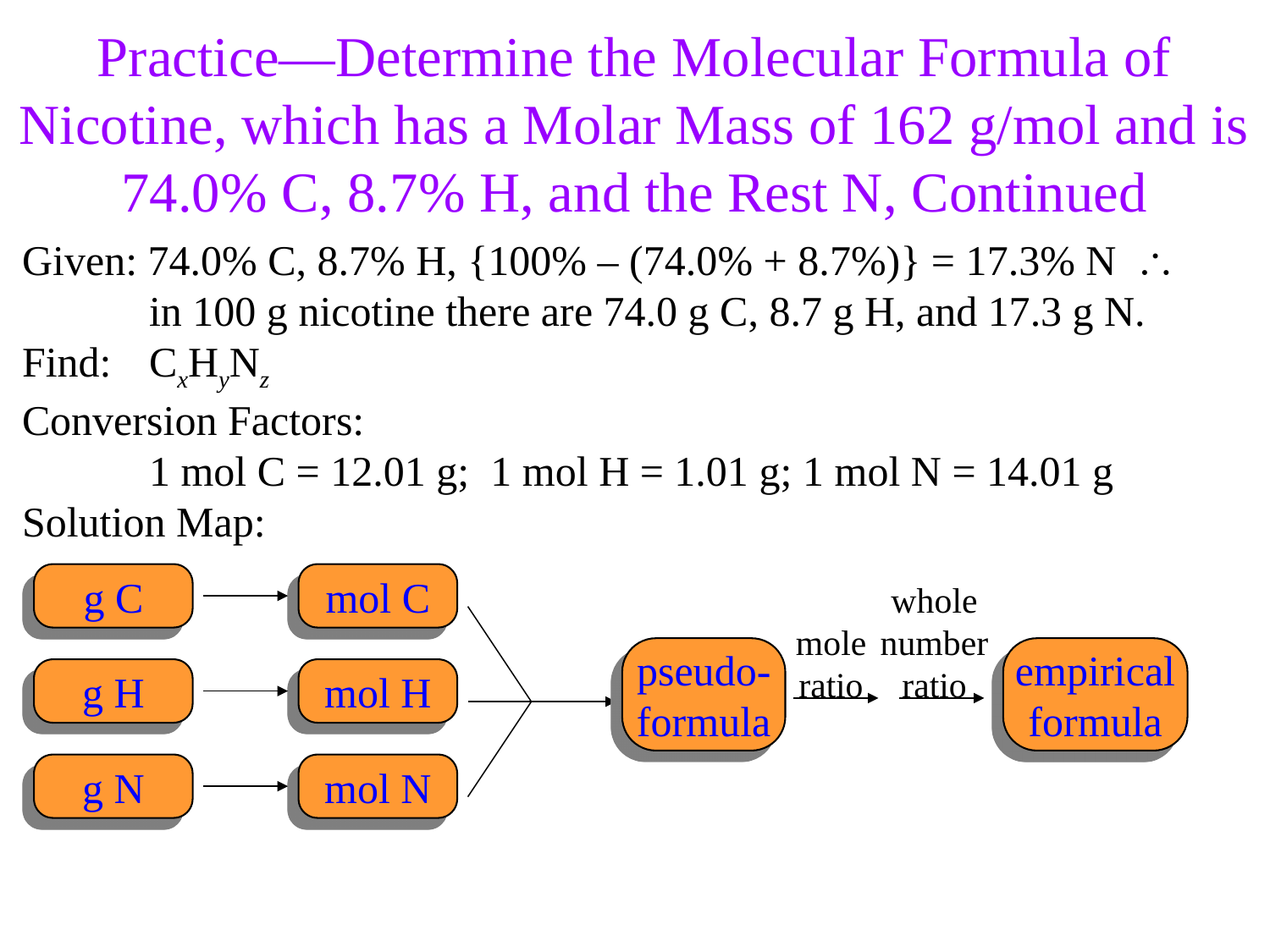

Practice—Determine the Molecular Formula of Nicotine, which has a Molar Mass of 162 g/mol and is 74.0% C, 8.7% H, and the Rest N, Continued
Given: 74.0% C, 8.7% H, {100% – (74.0% + 8.7%)} = 17.3% N  ∴
	in 100 g nicotine there are 74.0 g C, 8.7 g H, and 17.3 g N.
Find: 	CxHyNz
Conversion Factors:
	1 mol C = 12.01 g;  1 mol H = 1.01 g; 1 mol N = 14.01 g
Solution Map:
g C
mol C
whole
number
ratio

mole
ratio
pseudo-
formula
empirical
formula
g H
mol H

g N
mol N